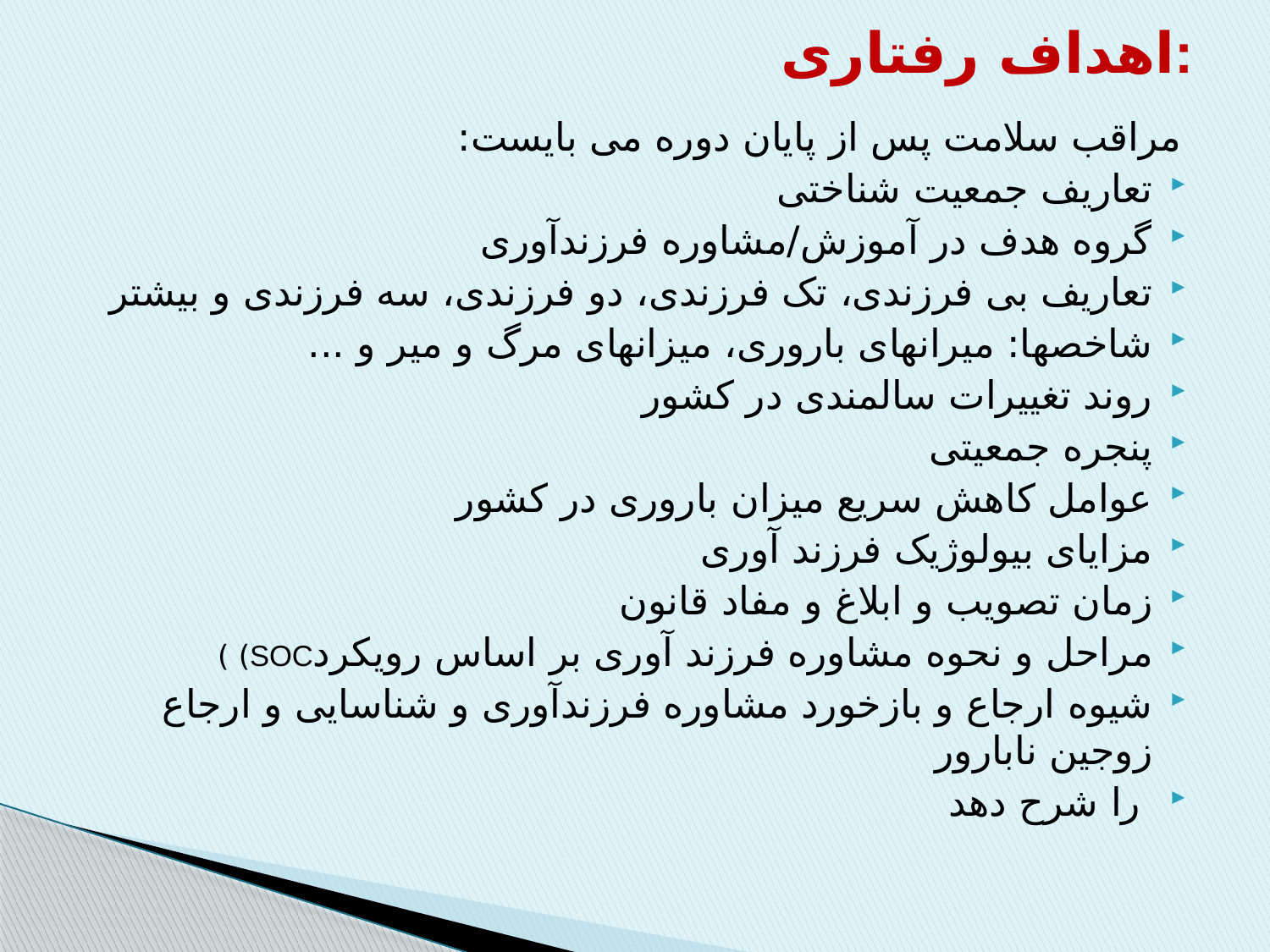

# اهداف رفتاری:
مراقب سلامت پس از پایان دوره می بایست:
تعاریف جمعیت شناختی
گروه هدف در آموزش/مشاوره فرزندآوری
تعاریف بی فرزندی، تک فرزندی، دو فرزندی، سه فرزندی و بیشتر
شاخصها: میرانهای باروری، میزانهای مرگ و میر و ...
روند تغییرات سالمندی در کشور
پنجره جمعیتی
عوامل کاهش سریع میزان باروری در کشور
مزایای بیولوژیک فرزند آوری
زمان تصویب و ابلاغ و مفاد قانون
مراحل و نحوه مشاوره فرزند آوری بر اساس رویکردSOC) )
شیوه ارجاع و بازخورد مشاوره فرزندآوری و شناسایی و ارجاع زوجین نابارور
 را شرح دهد